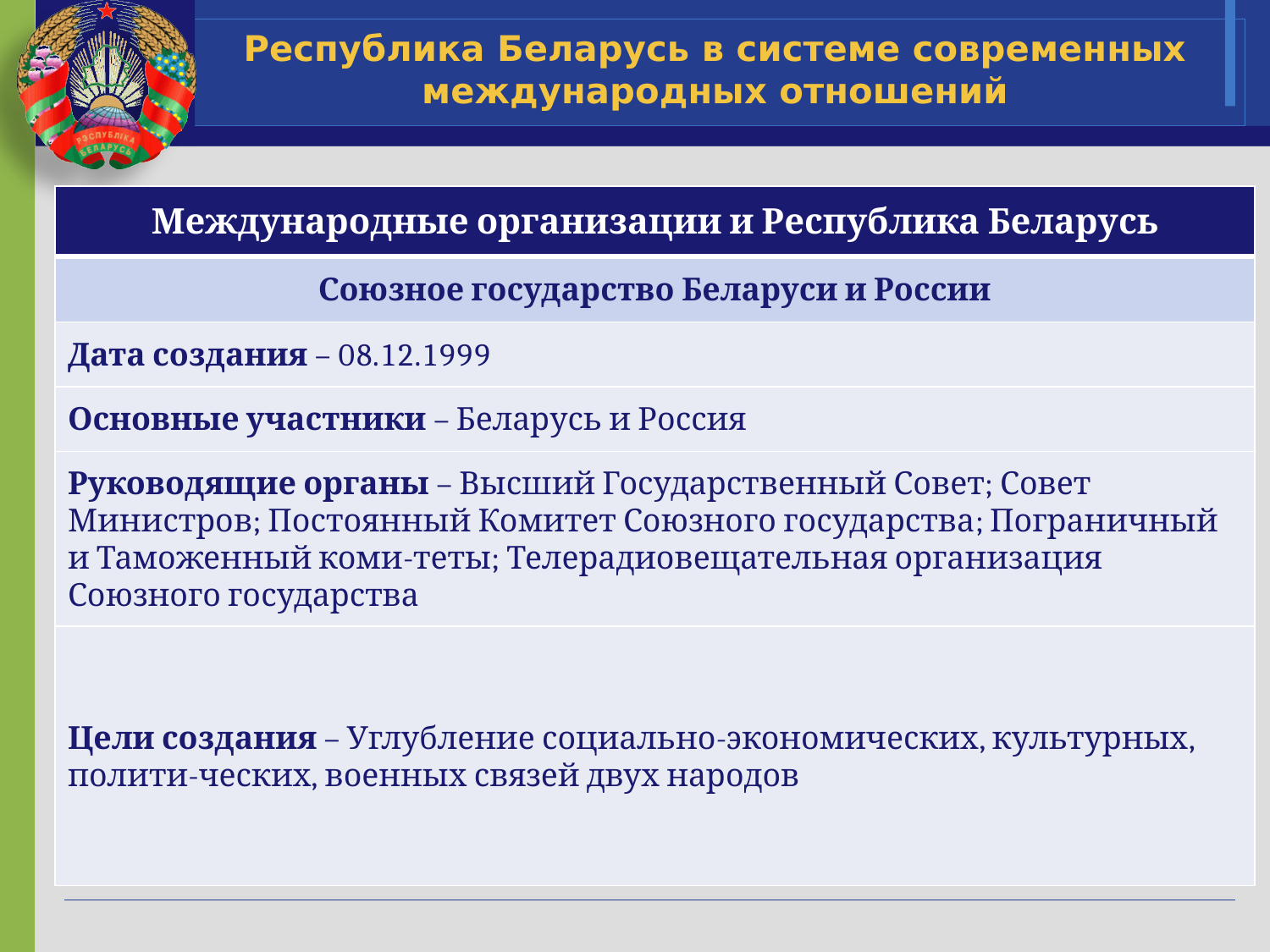

# Республика Беларусь в системе современных международных отношений
| Международные организации и Республика Беларусь |
| --- |
| Союзное государство Беларуси и России |
| Дата создания – 08.12.1999 |
| Основные участники – Беларусь и Россия |
| Руководящие органы – Высший Государственный Совет; Совет Министров; Постоянный Комитет Союзного государства; Пограничный и Таможенный коми-теты; Телерадиовещательная организация Союзного государства |
| Цели создания – Углубление социально-экономических, культурных, полити-ческих, военных связей двух народов |